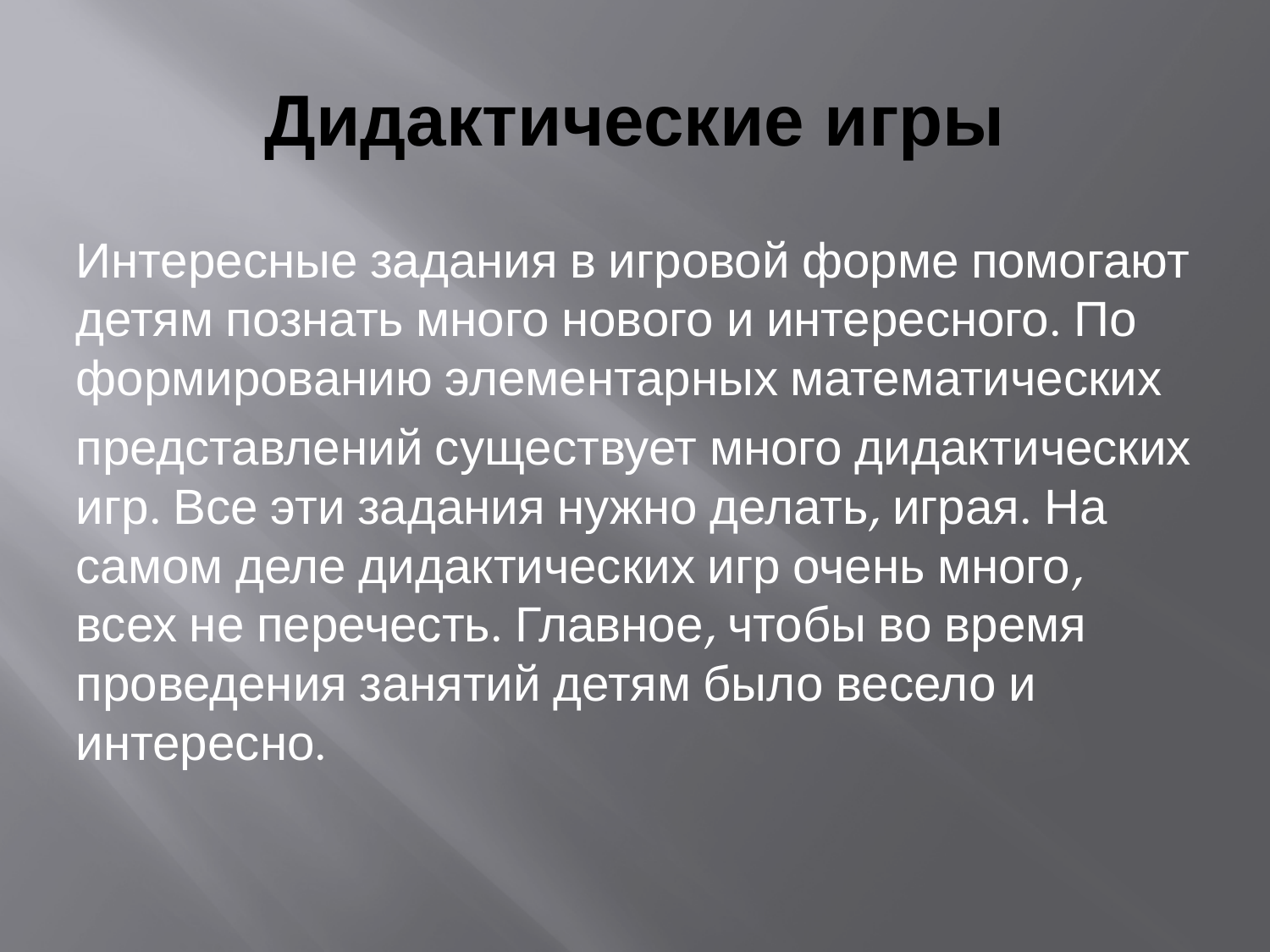

# Дидактические игры
Интересные задания в игровой форме помогают детям познать много нового и интересного. По формированию элементарных математических
представлений существует много дидактических игр. Все эти задания нужно делать, играя. На самом деле дидактических игр очень много, всех не перечесть. Главное, чтобы во время проведения занятий детям было весело и интересно.